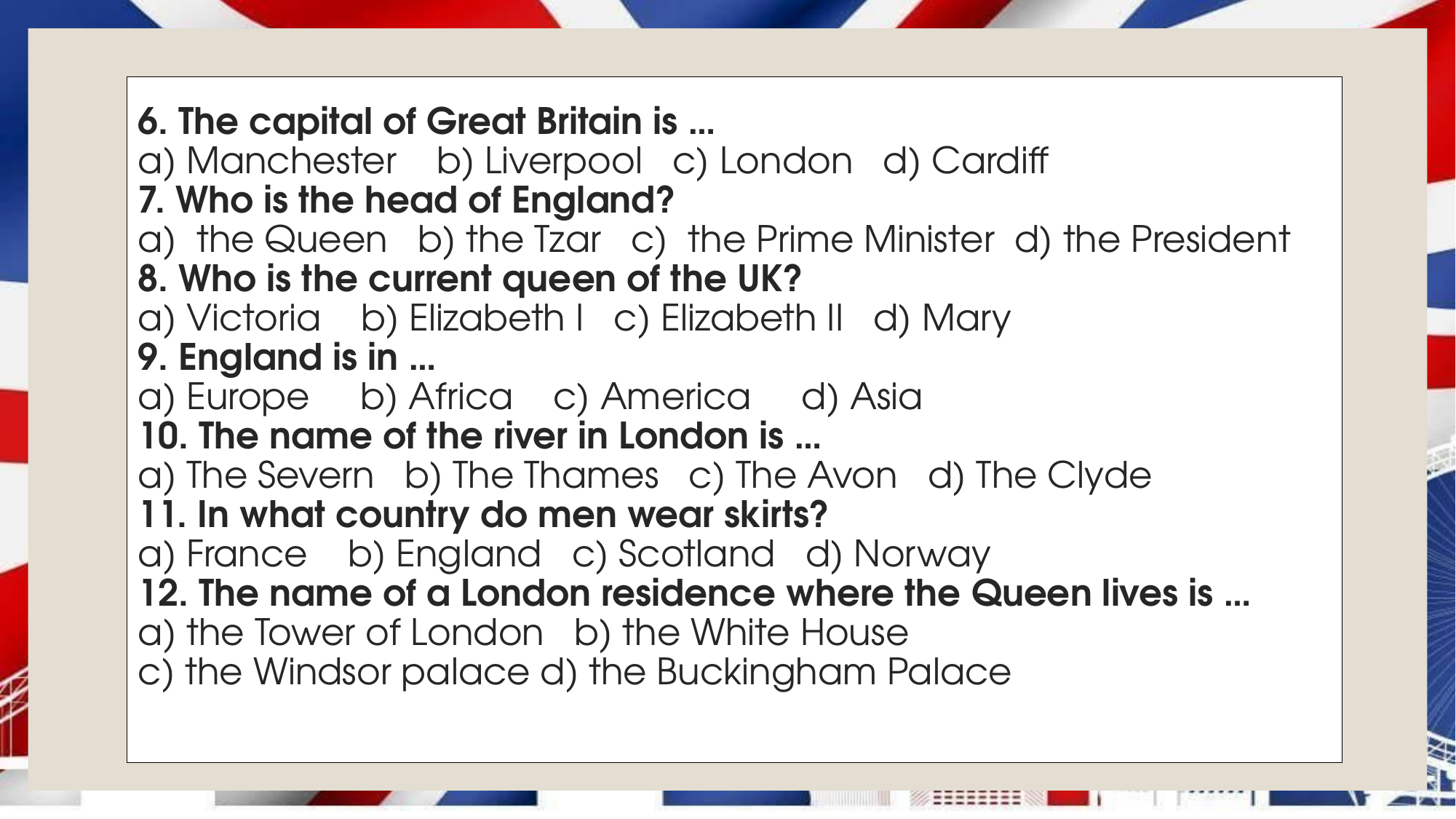

# 6. The capital of Great Britain is … a) Manchester    b) Liverpool   c) London   d) Cardiff 7. Who is the head of England? a)  the Queen   b) the Tzar   c)  the Prime Minister  d) the President  8. Who is the current queen of the UK? a) Victoria    b) Elizabeth I   c) Elizabeth II   d) Mary 9. England is in … a) Europe     b) Africa    c) America     d) Asia  10. The name of the river in London is … a) The Severn   b) The Thames   c) The Avon   d) The Clyde 11. In what country do men wear skirts? a) France    b) England   c) Scotland   d) Norway  12. The name of a London residence where the Queen lives is … a) the Tower of London   b) the White House   c) the Windsor palace d) the Buckingham Palace